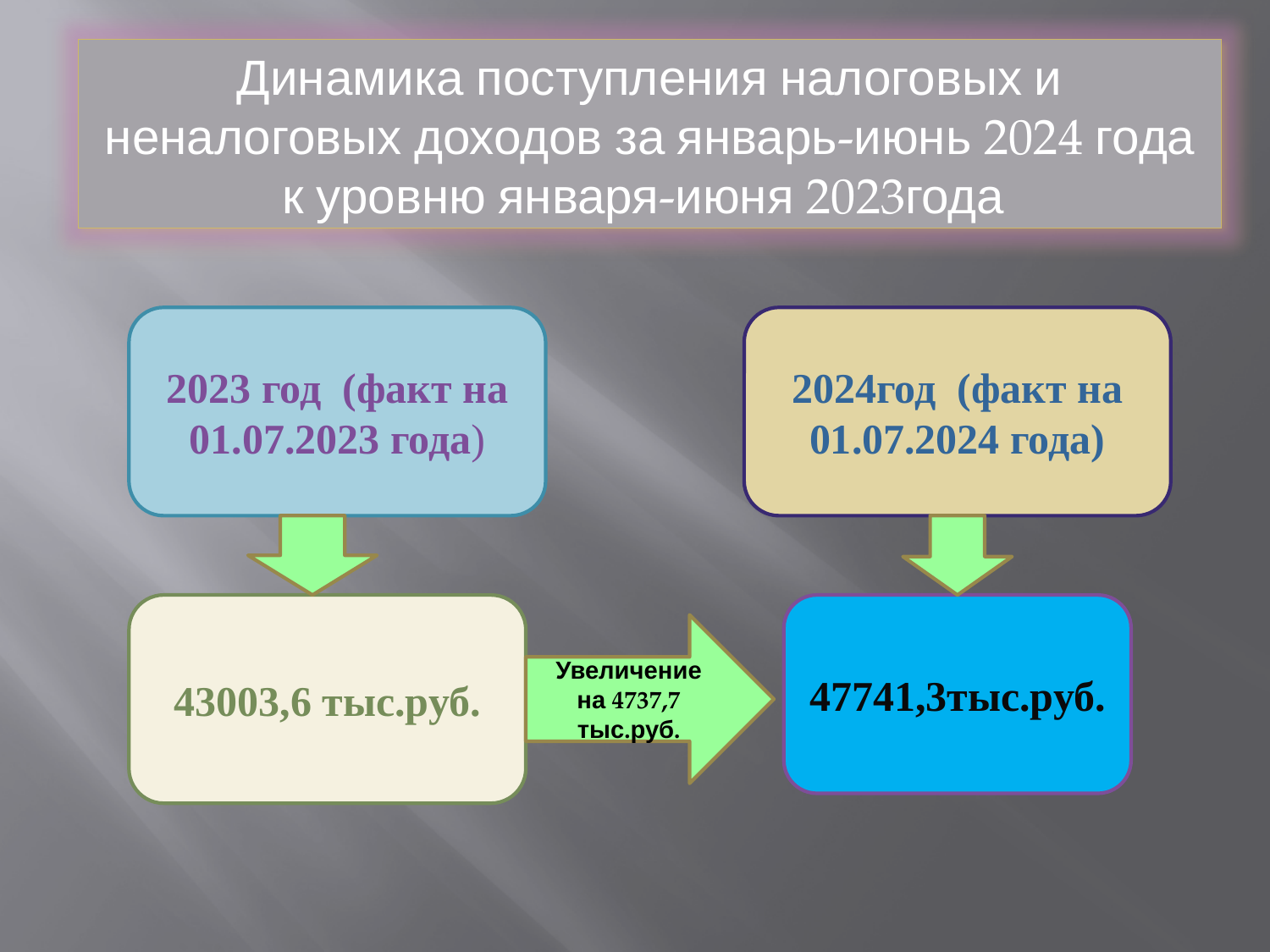

Динамика поступления налоговых и неналоговых доходов за январь-июнь 2024 года к уровню января-июня 2023года
2023 год  (факт на 01.07.2023 года)
2024год  (факт на 01.07.2024 года)

43003,6 тыс.руб.
47741,3тыс.руб.
Увеличение на 4737,7 тыс.руб.